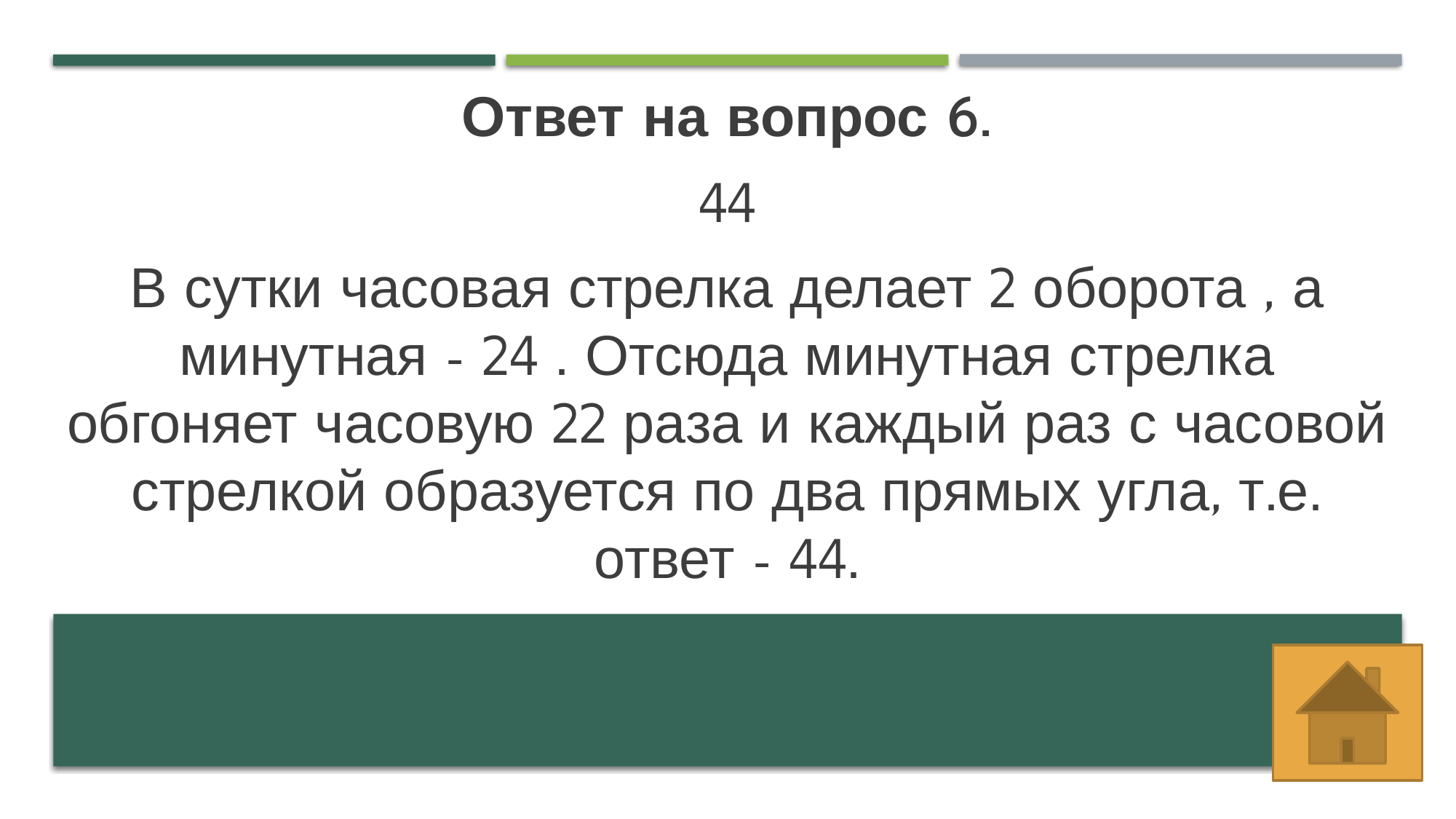

Ответ на вопрос 6.
44
В сутки часовая стрелка делает 2 оборота , а минутная - 24 . Отсюда минутная стрелка обгоняет часовую 22 раза и каждый раз с часовой стрелкой образуется по два прямых угла, т.е. ответ - 44.
#